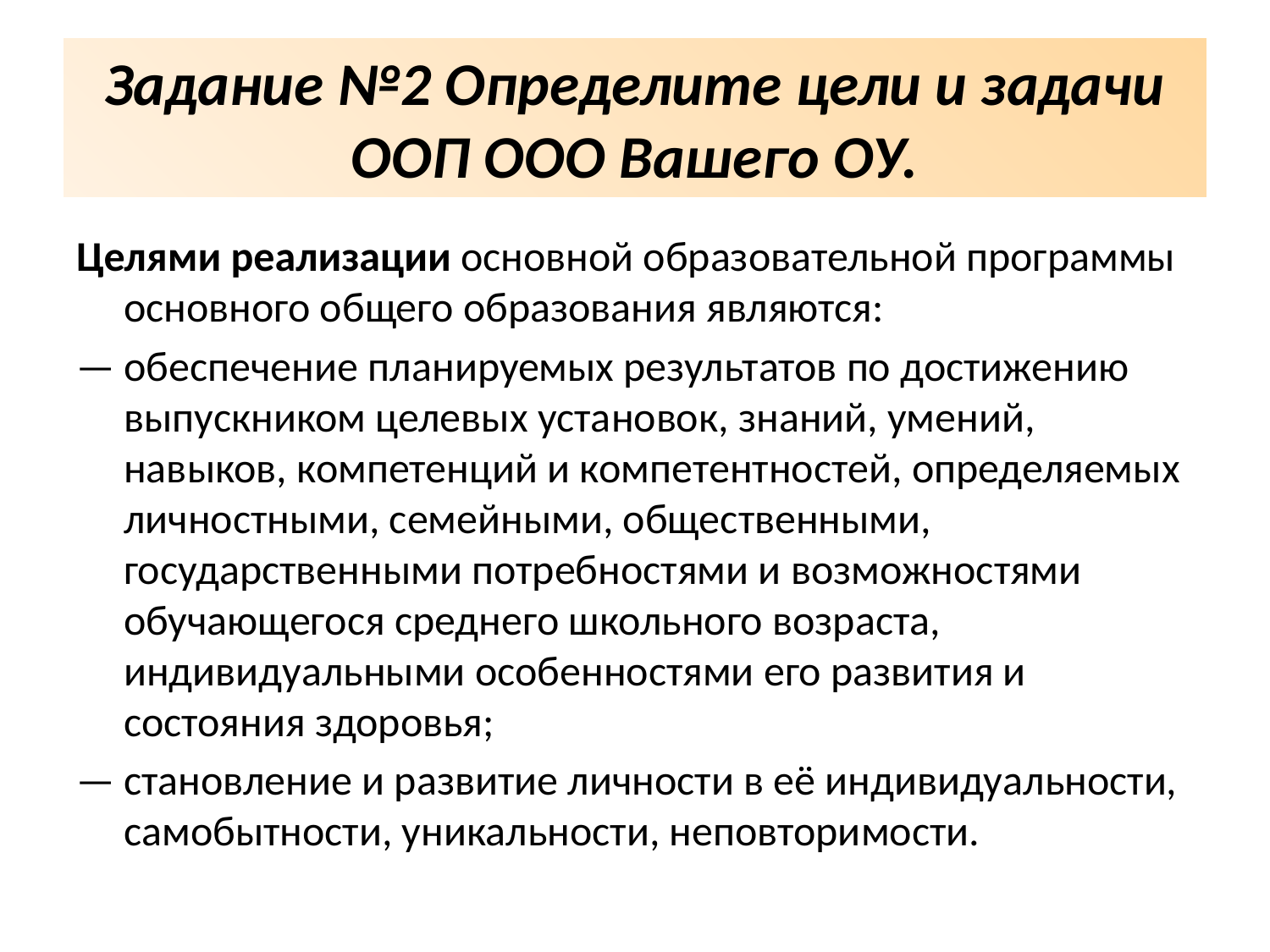

# Задание №2 Определите цели и задачи ООП ООО Вашего ОУ.
Целями реализации основной образовательной программы основного общего образования являются:
— обеспечение планируемых результатов по достижению выпускником целевых установок, знаний, умений, навыков, компетенций и компетентностей, определяемых личностными, семейными, общественными, государственными потребностями и возможностями обучающегося среднего школьного возраста, индивидуальными особенностями его развития и состояния здоровья;
— становление и развитие личности в её индивидуальности, самобытности, уникальности, неповторимости.